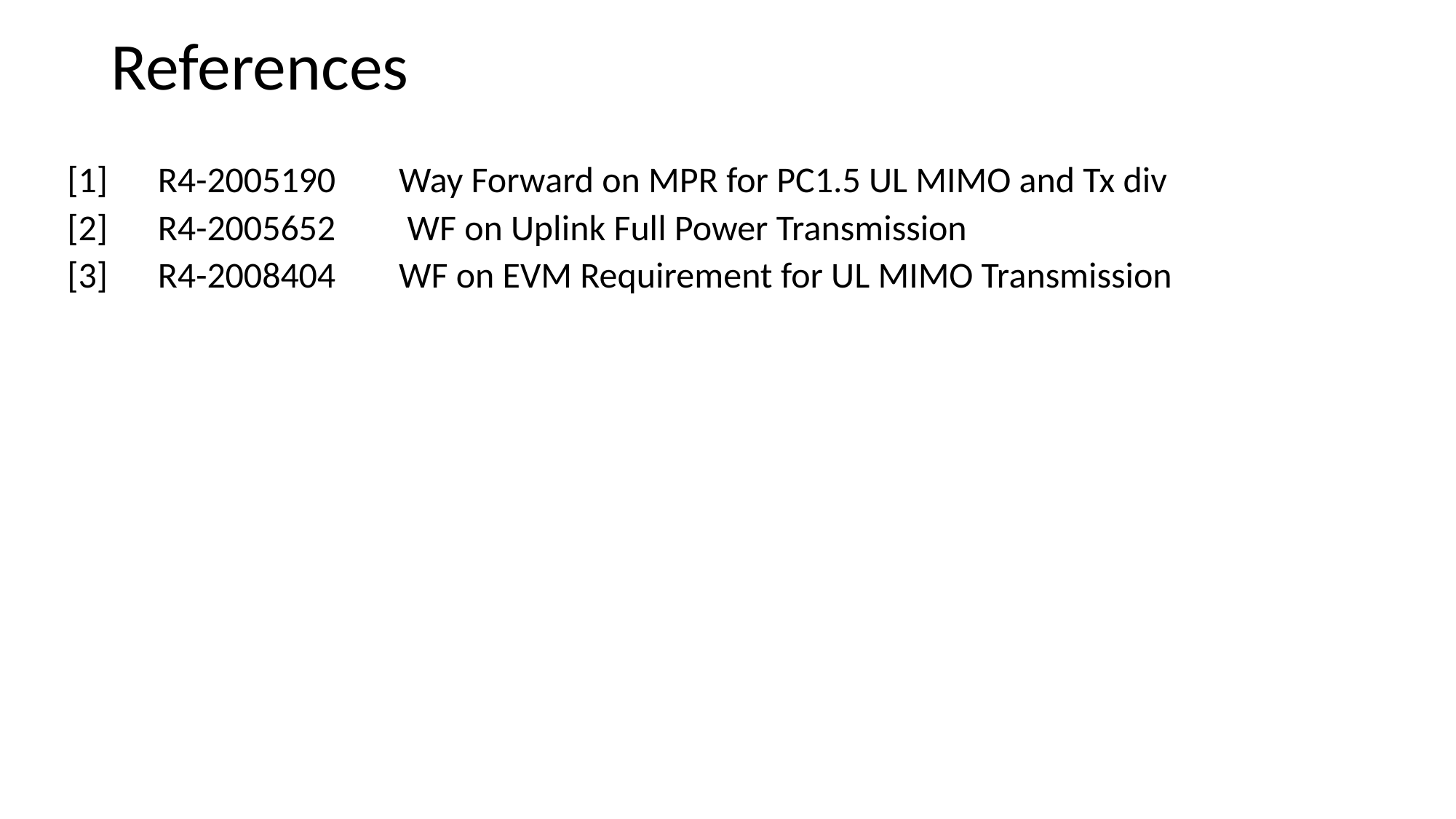

References
| [1] | R4-2005190 | Way Forward on MPR for PC1.5 UL MIMO and Tx div |  |
| --- | --- | --- | --- |
| [2] | R4-2005652 | WF on Uplink Full Power Transmission |  |
| [3] | R4-2008404 | WF on EVM Requirement for UL MIMO Transmission |  |